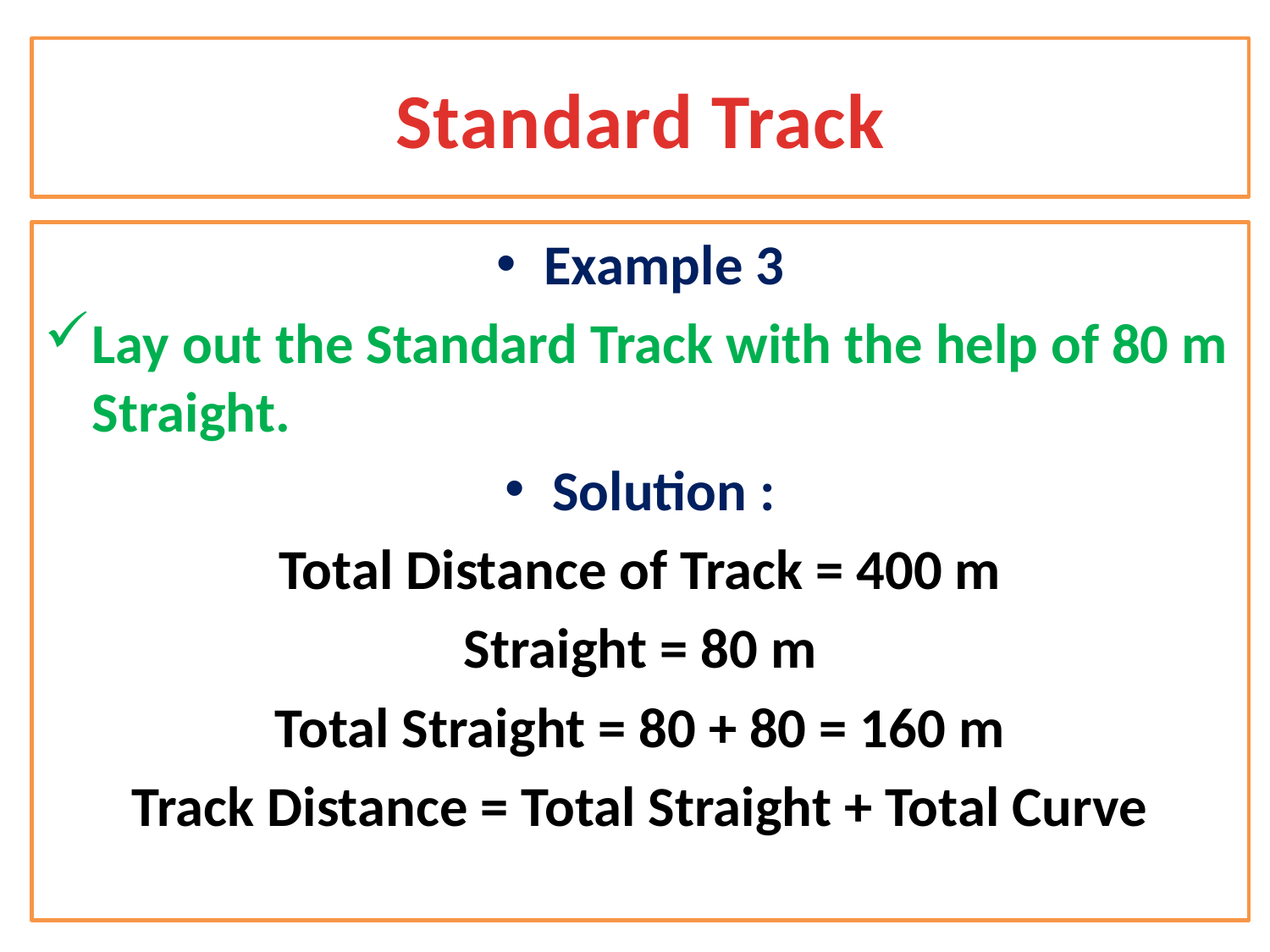

# Standard Track
Example 3
Lay out the Standard Track with the help of 80 m Straight.
Solution :
Total Distance of Track = 400 m
Straight = 80 m
Total Straight = 80 + 80 = 160 m
Track Distance = Total Straight + Total Curve